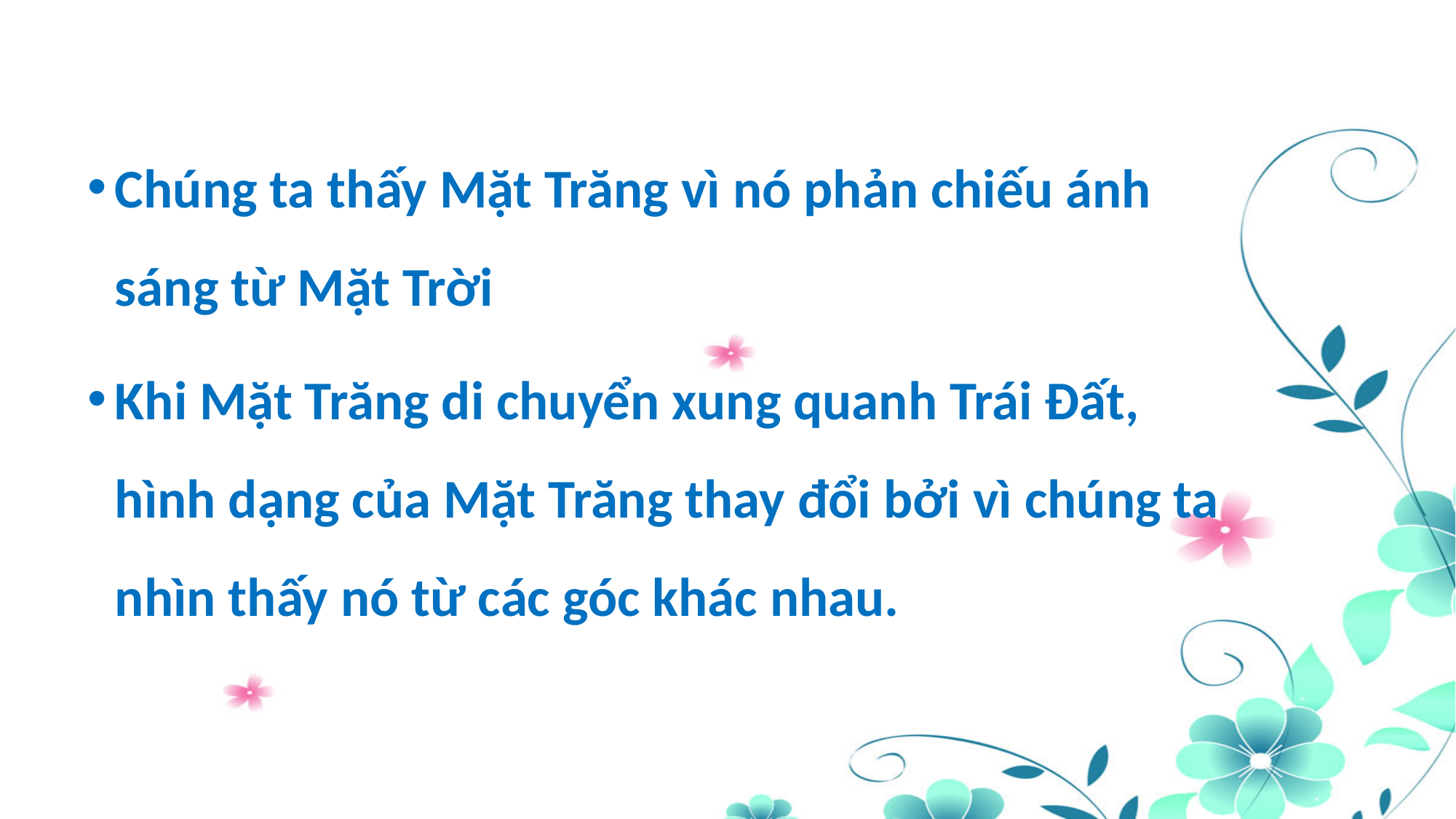

Chúng ta thấy Mặt Trăng vì nó phản chiếu ánh sáng từ Mặt Trời
Khi Mặt Trăng di chuyển xung quanh Trái Đất, hình dạng của Mặt Trăng thay đổi bởi vì chúng ta nhìn thấy nó từ các góc khác nhau.